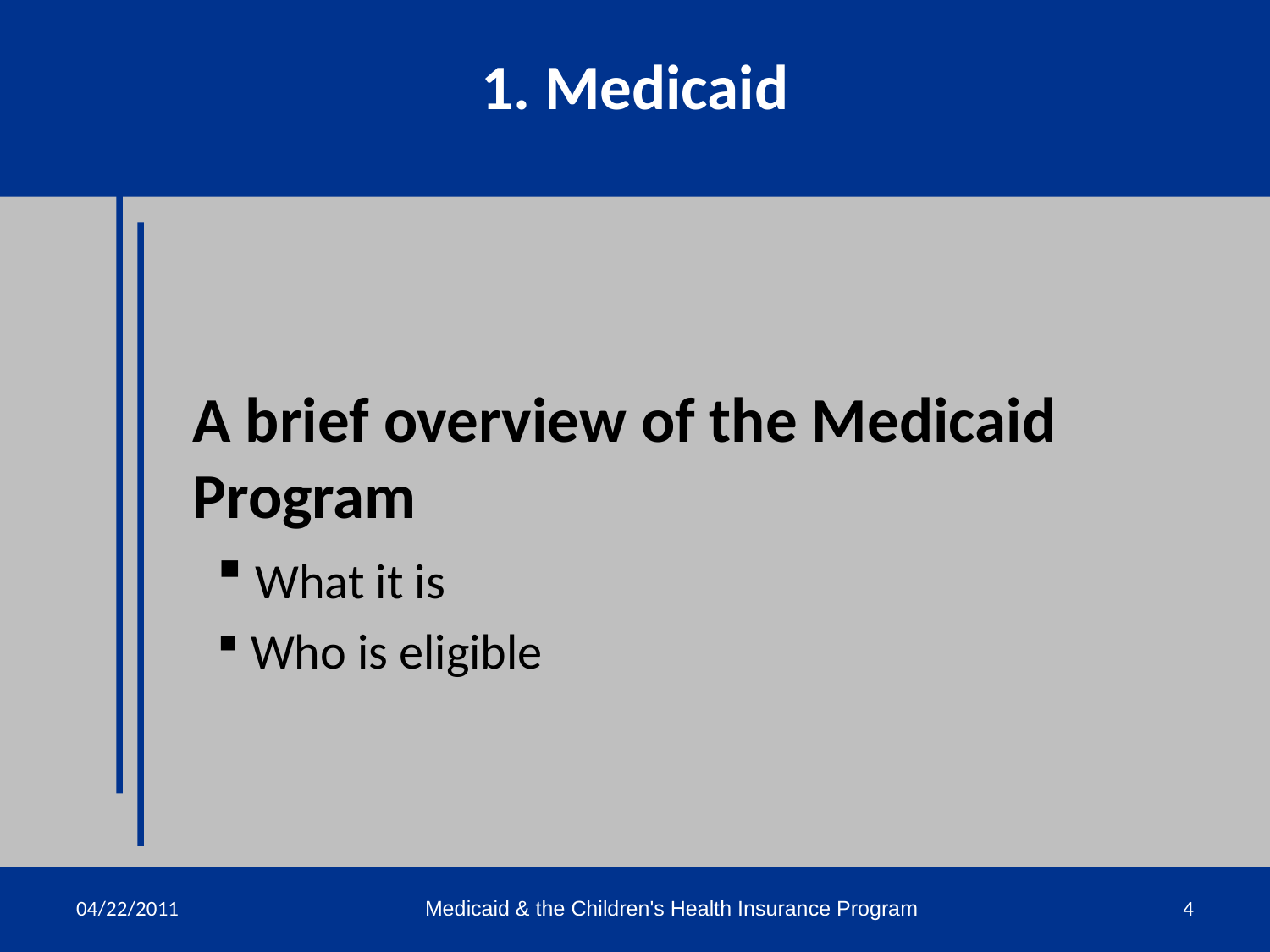

1. Medicaid
1. Medicaid
A brief overview of the Medicaid Program
 What it is
 Who is eligible
04/22/2011
Medicaid & the Children's Health Insurance Program
4